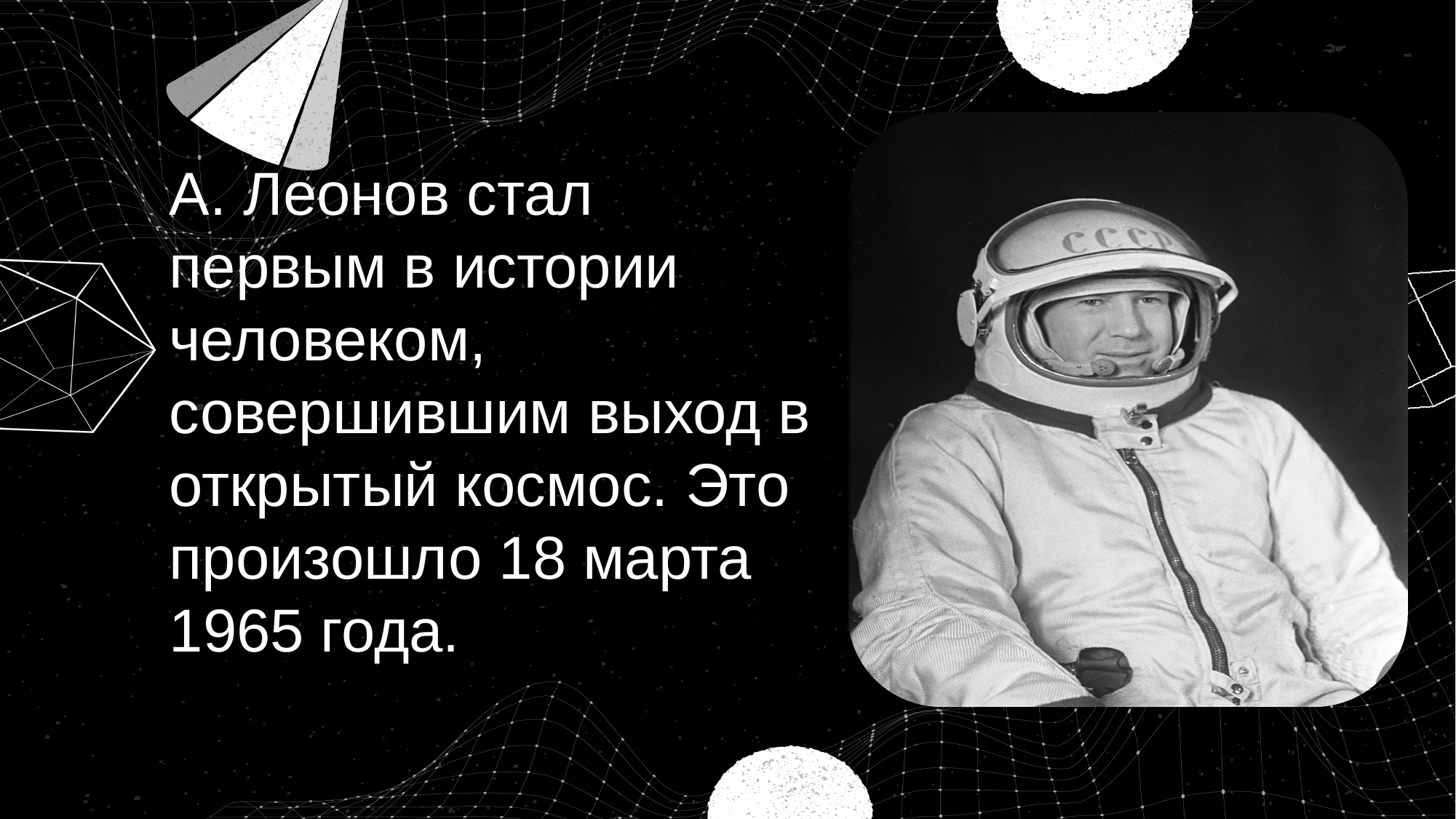

А. Леонов стал первым в истории человеком, совершившим выход в открытый космос. Это произошло 18 марта 1965 года.